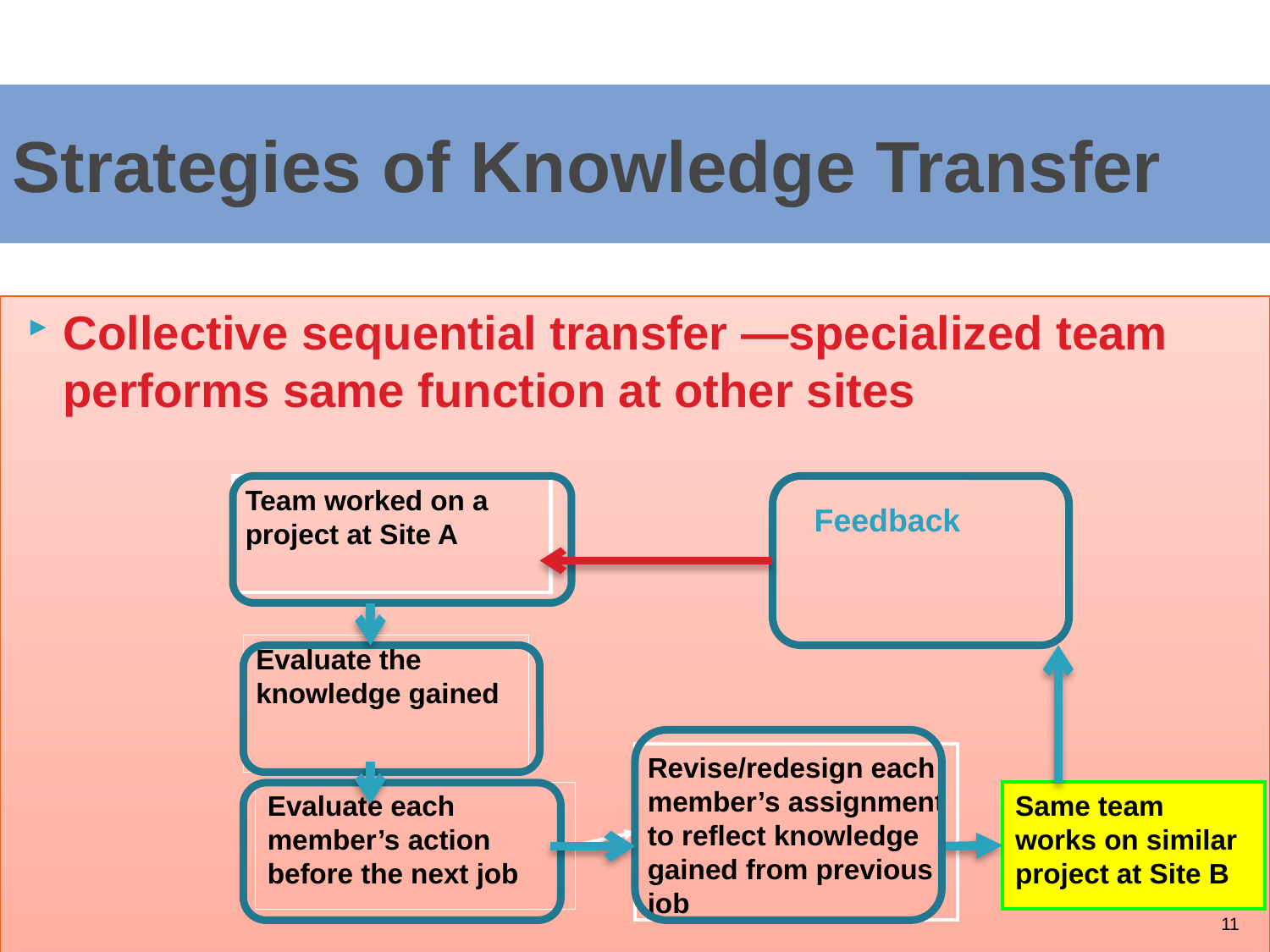

# Strategies of Knowledge Transfer
Collective sequential transfer —specialized team performs same function at other sites

Feedback

Team worked on a project at Site A

Evaluate the knowledge gained

Revise/redesign each member’s assignment to reflect knowledge gained from previous job
Same team works on similar project at Site B
Evaluate each member’s action before the next job

11